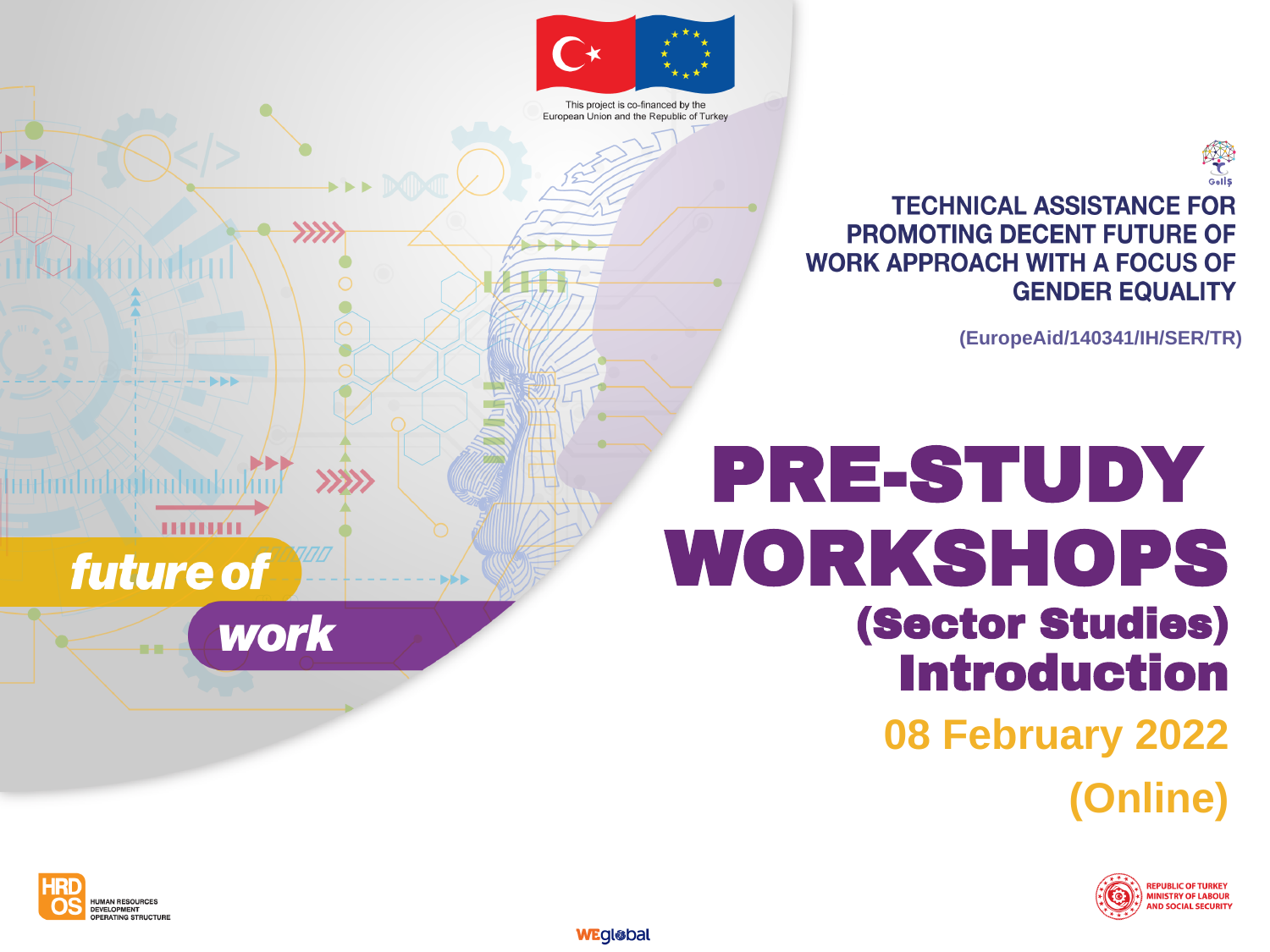

(EuropeAid/140341/IH/SER/TR)
# PRE-STUDY  WORKSHOPS (Sector Studies) Introduction
08 February 2022
(Online)